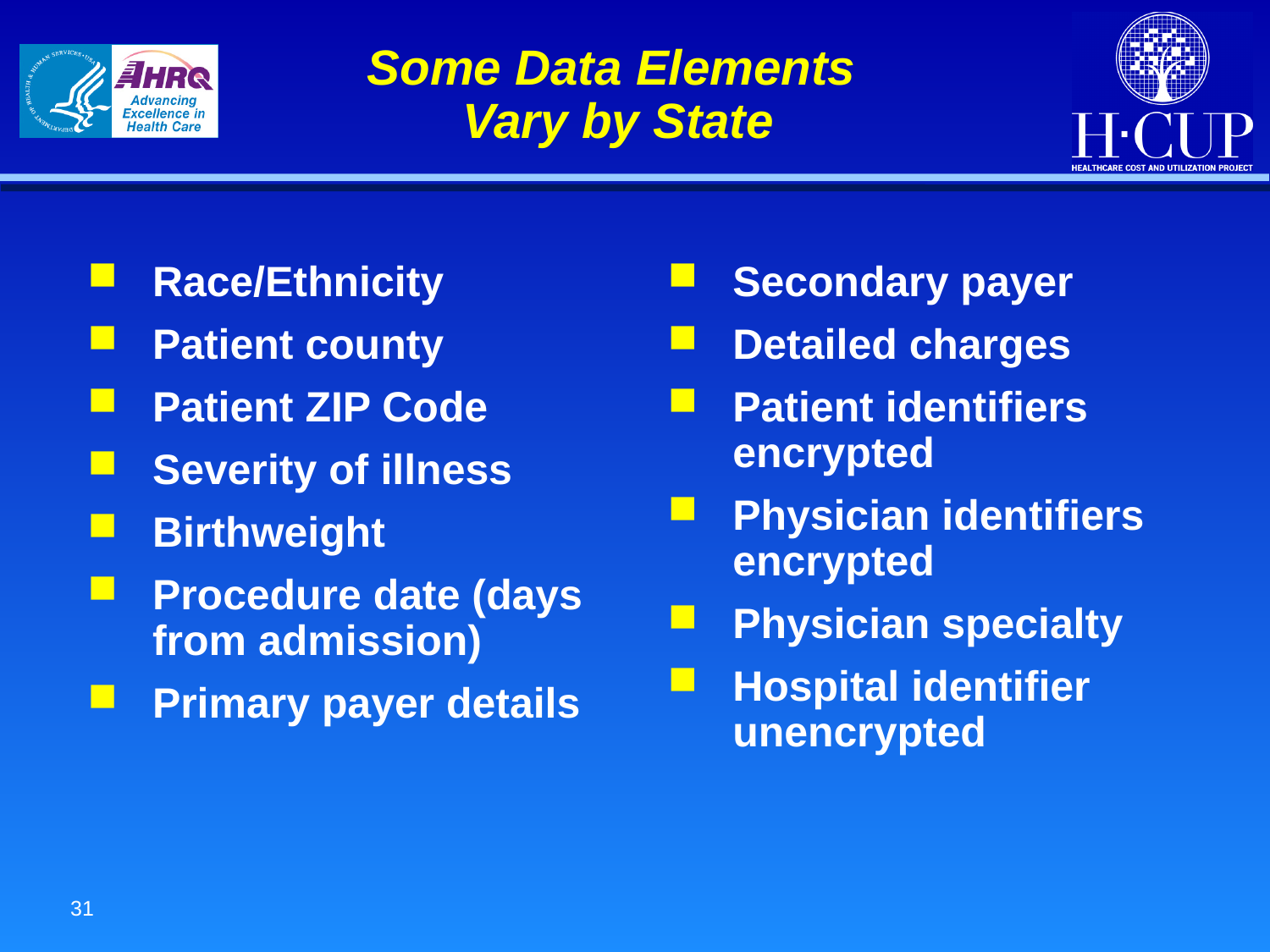

# Some Data Elements Vary by State
Race/Ethnicity
Patient county
Patient ZIP Code
Severity of illness
Birthweight
Procedure date (days from admission)
Primary payer details
Secondary payer
Detailed charges
Patient identifiers encrypted
Physician identifiers encrypted
Physician specialty
Hospital identifier unencrypted
31